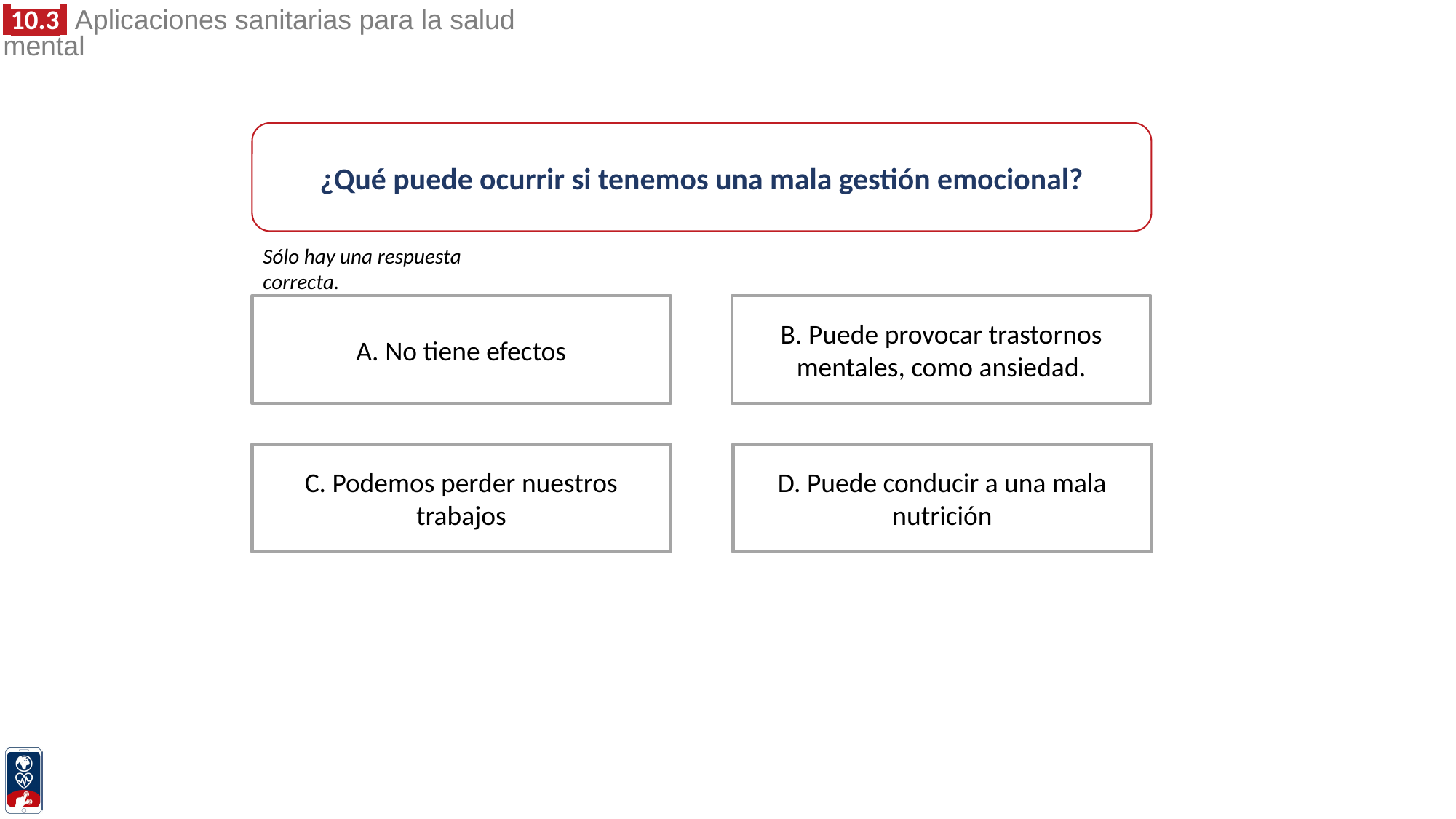

¿Qué puede ocurrir si tenemos una mala gestión emocional?
Sólo hay una respuesta correcta.
A. No tiene efectos
B. Puede provocar trastornos mentales, como ansiedad.
C. Podemos perder nuestros trabajos
D. Puede conducir a una mala nutrición